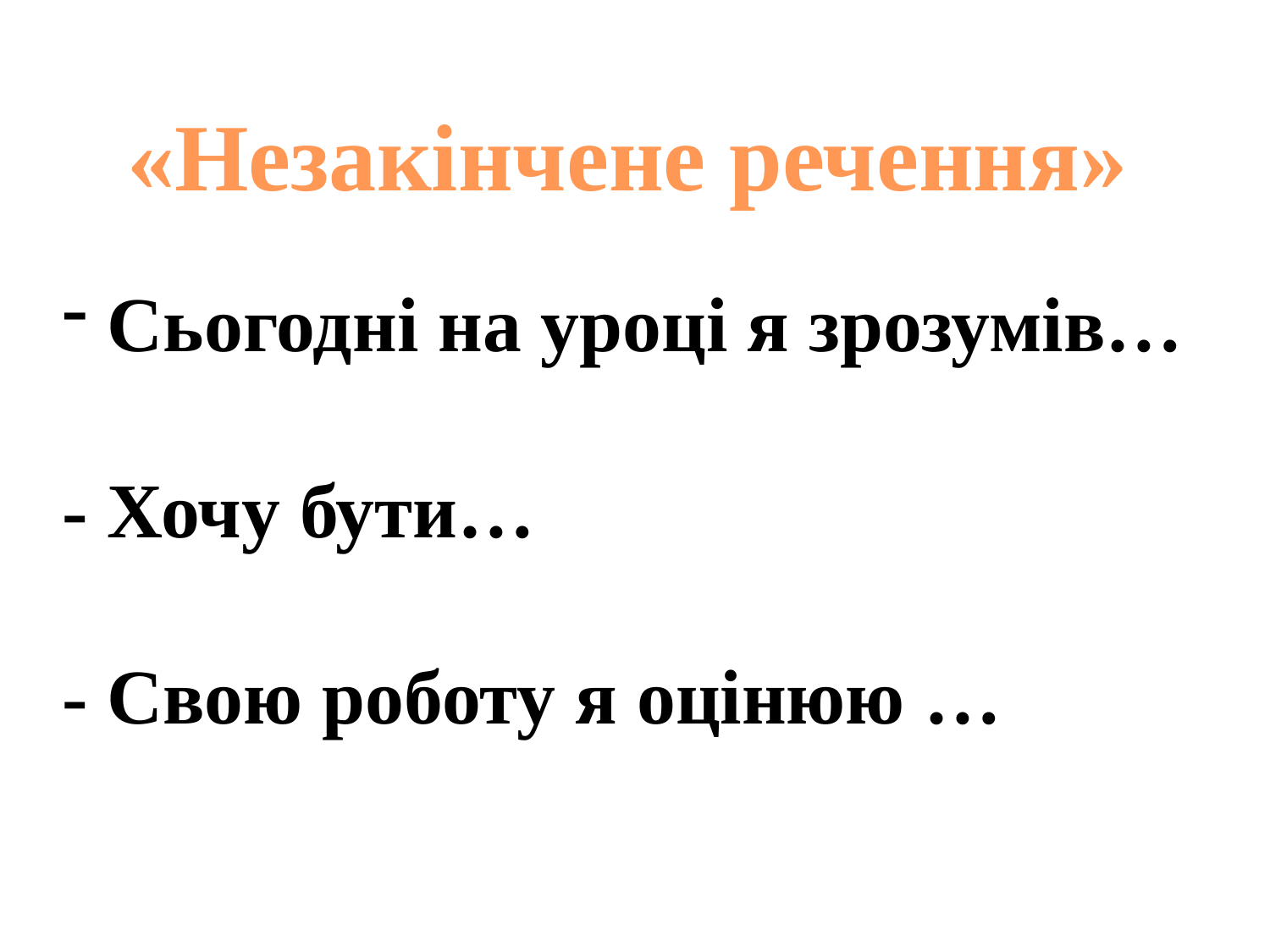

«Незакінчене речення»
 Сьогодні на уроці я зрозумів…
- Хочу бути…
- Свою роботу я оцінюю …